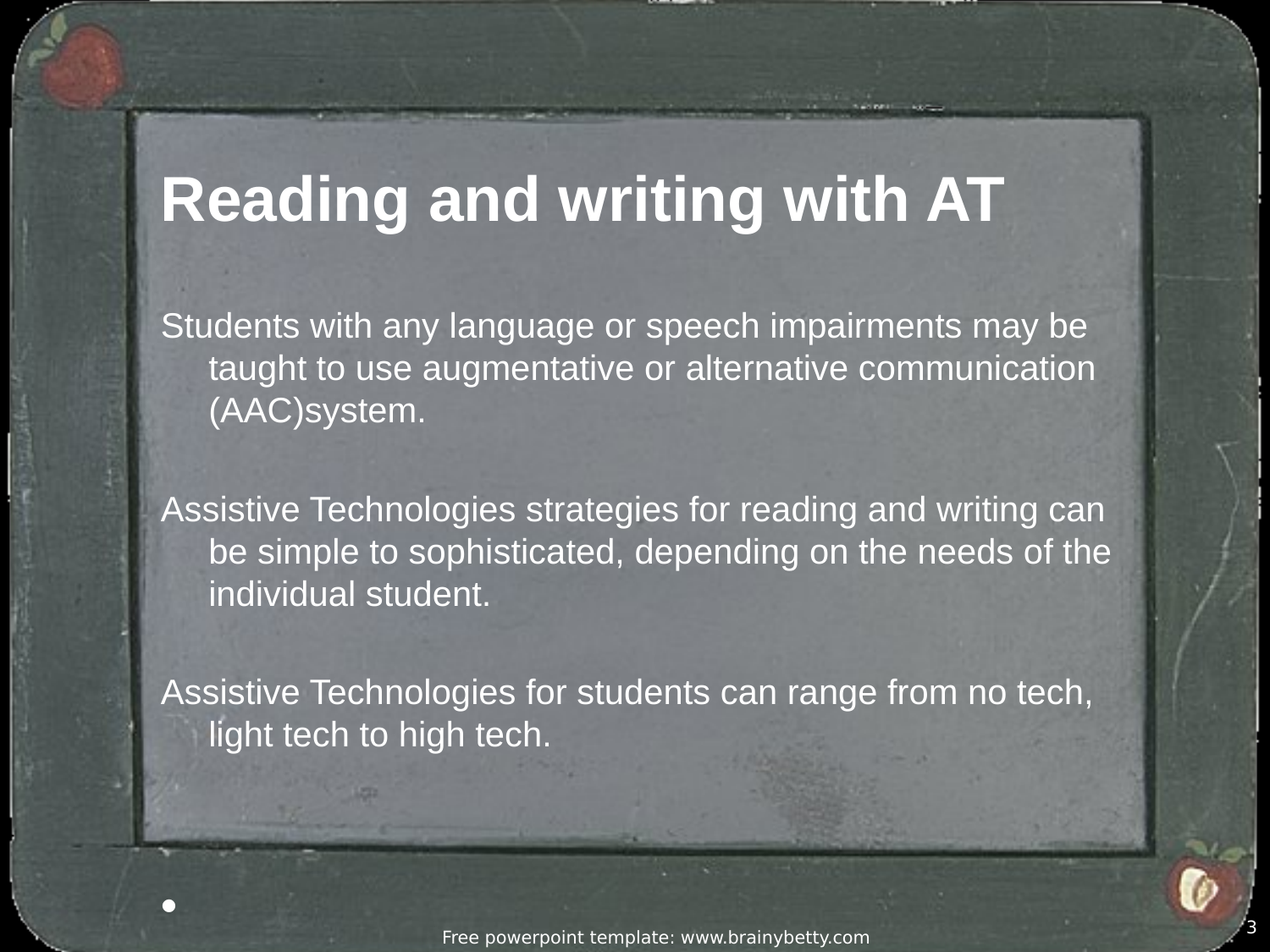

# Reading and writing with AT
Students with any language or speech impairments may be taught to use augmentative or alternative communication (AAC)system.

Assistive Technologies strategies for reading and writing can be simple to sophisticated, depending on the needs of the individual student.

Assistive Technologies for students can range from no tech, light tech to high tech.

3
Free powerpoint template: www.brainybetty.com